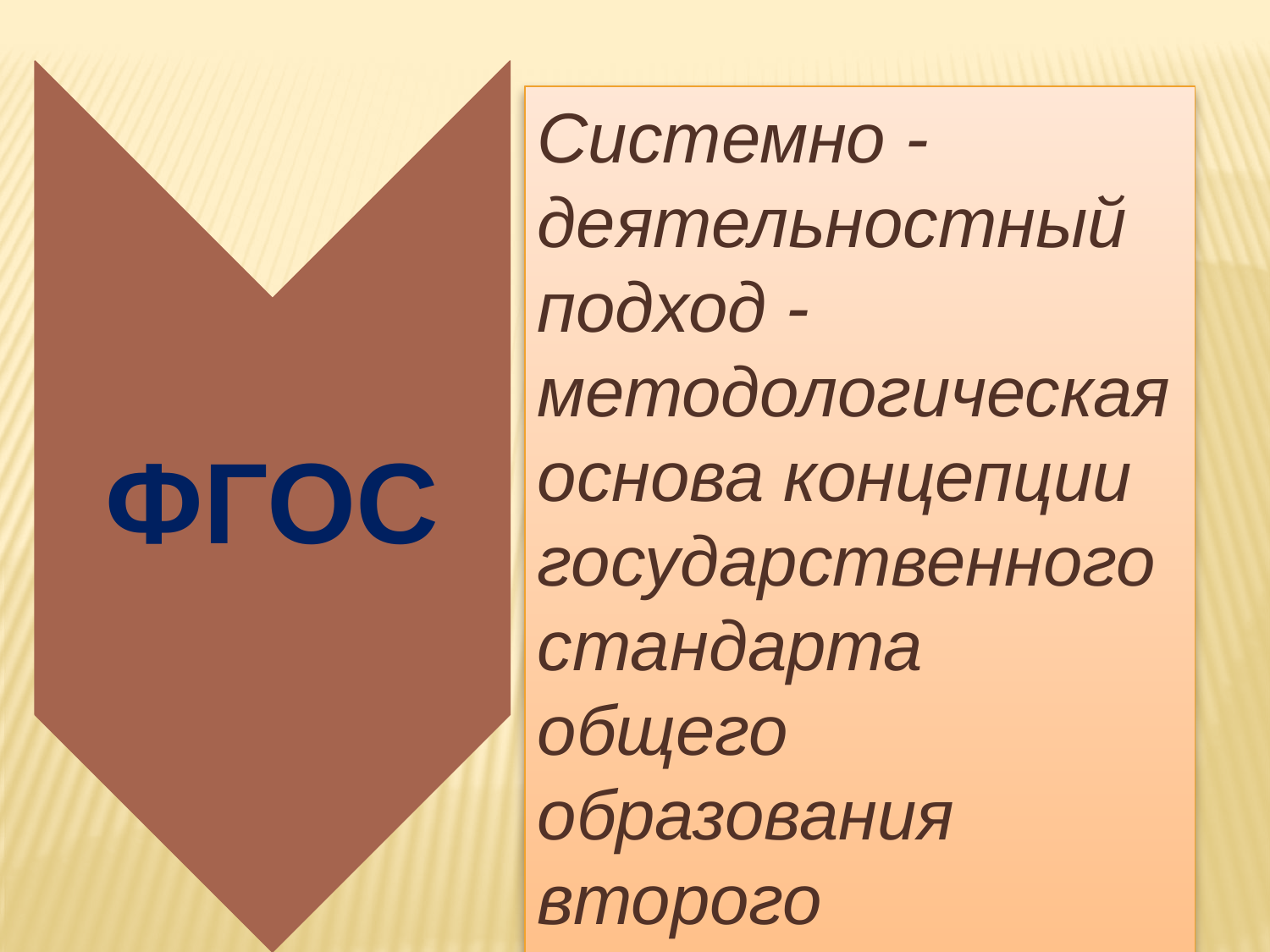

ФГОС
Системно - деятельностный подход -методологическая основа концепции государственного стандарта общего образования второго поколения